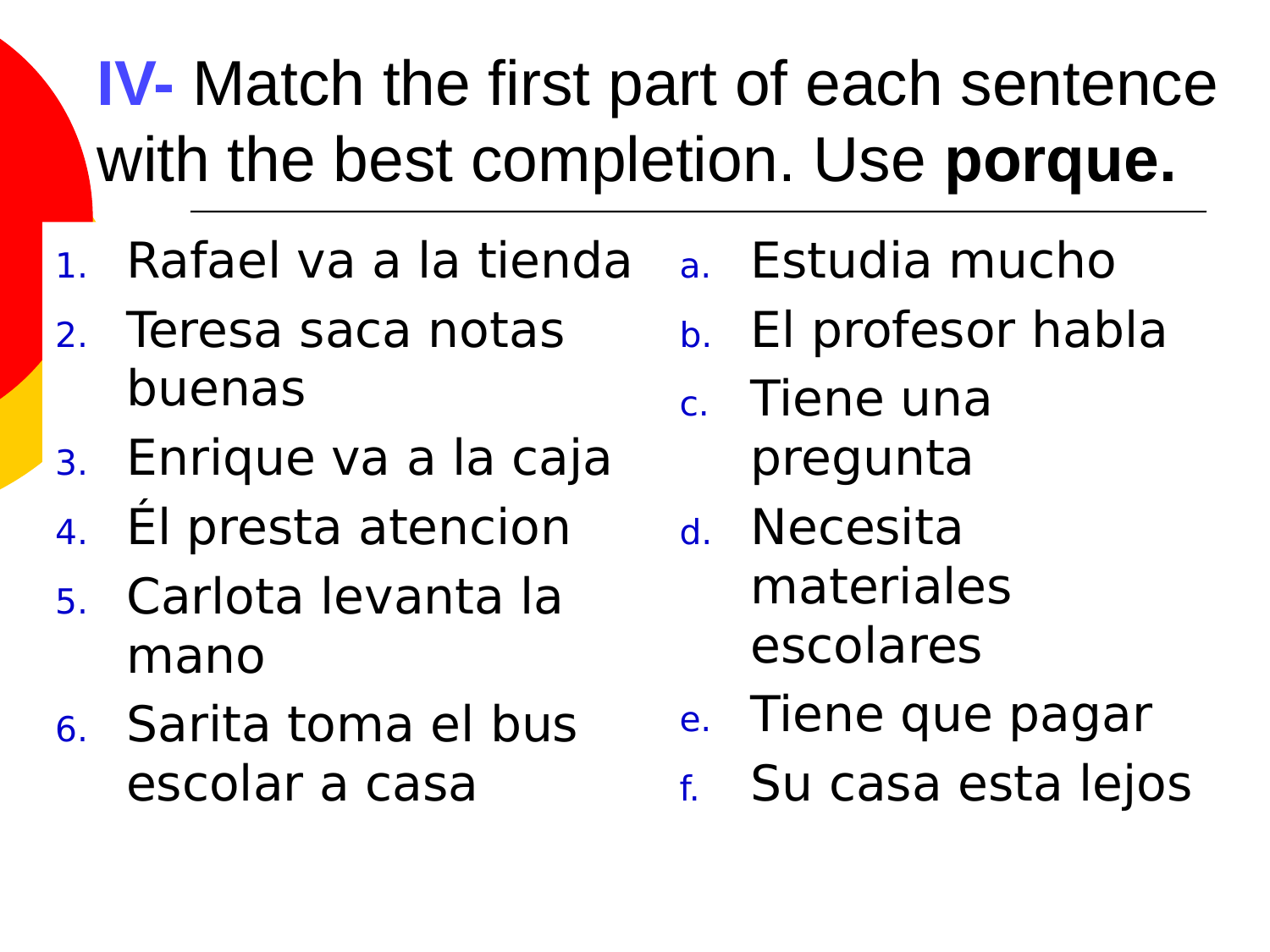

# IV- Match the first part of each sentence with the best completion. Use porque.
Rafael va a la tienda
Teresa saca notas buenas
Enrique va a la caja
Él presta atencion
Carlota levanta la mano
Sarita toma el bus escolar a casa
Estudia mucho
El profesor habla
Tiene una pregunta
Necesita materiales escolares
Tiene que pagar
Su casa esta lejos